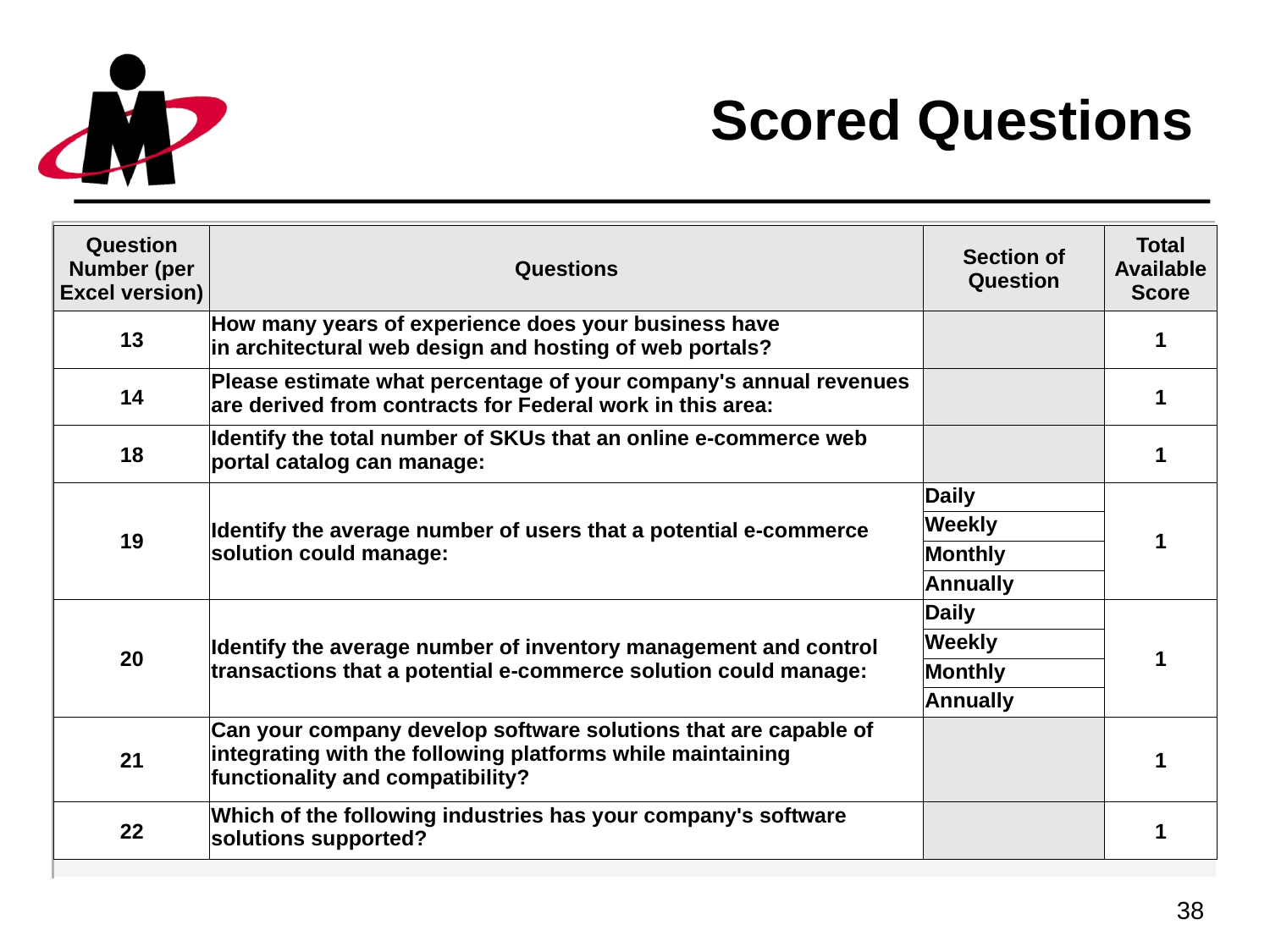

# Scored Questions
| Question Number (per Excel version) | Questions | Section of Question | Total Available Score |
| --- | --- | --- | --- |
| 13 | How many years of experience does your business have in architectural web design and hosting of web portals? |  | 1 |
| 14 | Please estimate what percentage of your company's annual revenues are derived from contracts for Federal work in this area: |  | 1 |
| 18 | Identify the total number of SKUs that an online e-commerce web portal catalog can manage: |  | 1 |
| 19 | Identify the average number of users that a potential e-commerce solution could manage: | Daily | 1 |
|  |  | Weekly |  |
|  |  | Monthly |  |
|  |  | Annually |  |
| 20 | Identify the average number of inventory management and control transactions that a potential e-commerce solution could manage: | Daily | 1 |
|  |  | Weekly |  |
|  |  | Monthly |  |
|  |  | Annually |  |
| 21 | Can your company develop software solutions that are capable of integrating with the following platforms while maintaining functionality and compatibility? |  | 1 |
| 22 | Which of the following industries has your company's software solutions supported? |  | 1 |
38